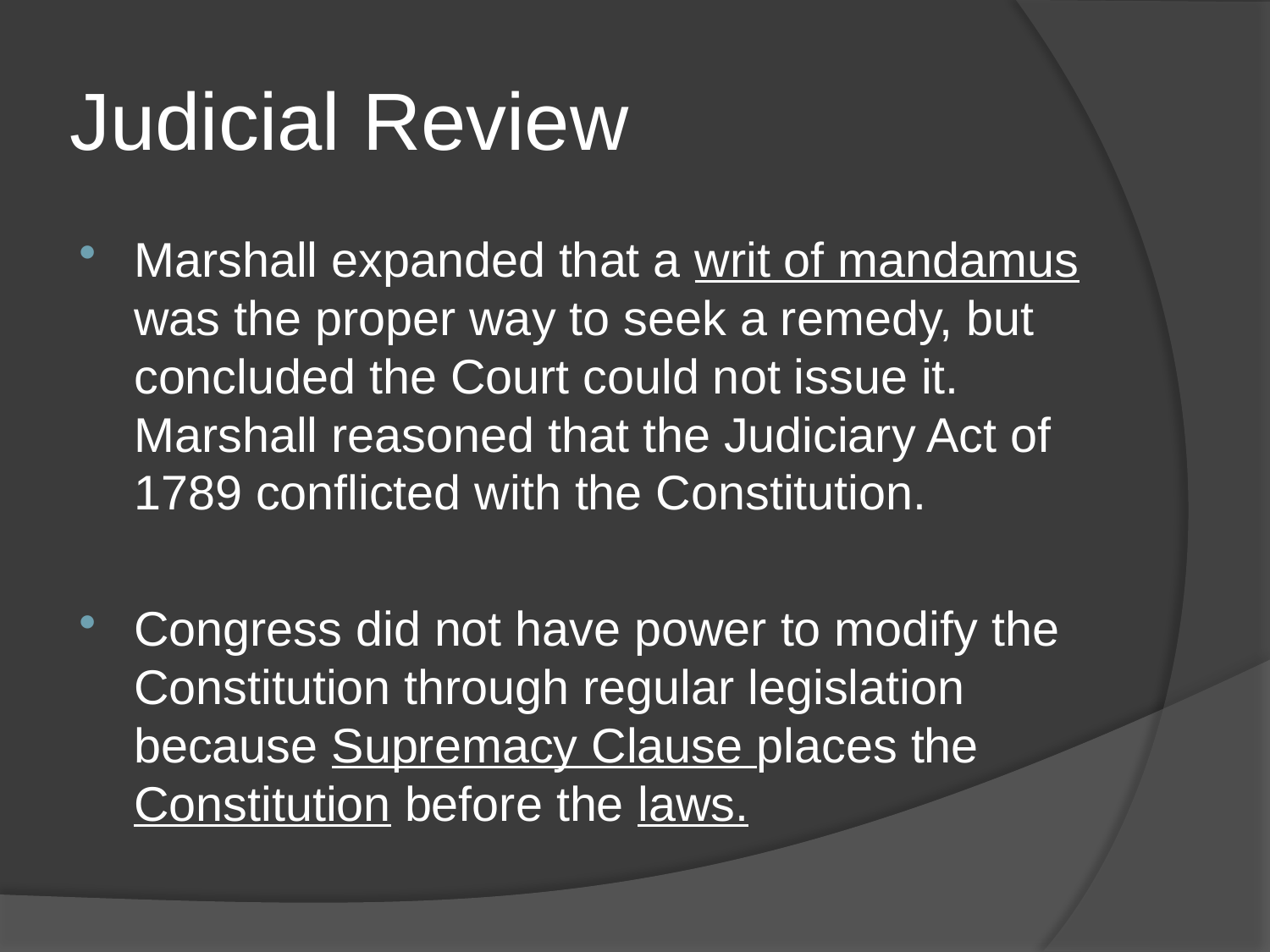

# Judicial Review
Marshall expanded that a writ of mandamus was the proper way to seek a remedy, but concluded the Court could not issue it. Marshall reasoned that the Judiciary Act of 1789 conflicted with the Constitution.

Congress did not have power to modify the Constitution through regular legislation because Supremacy Clause places the Constitution before the laws.